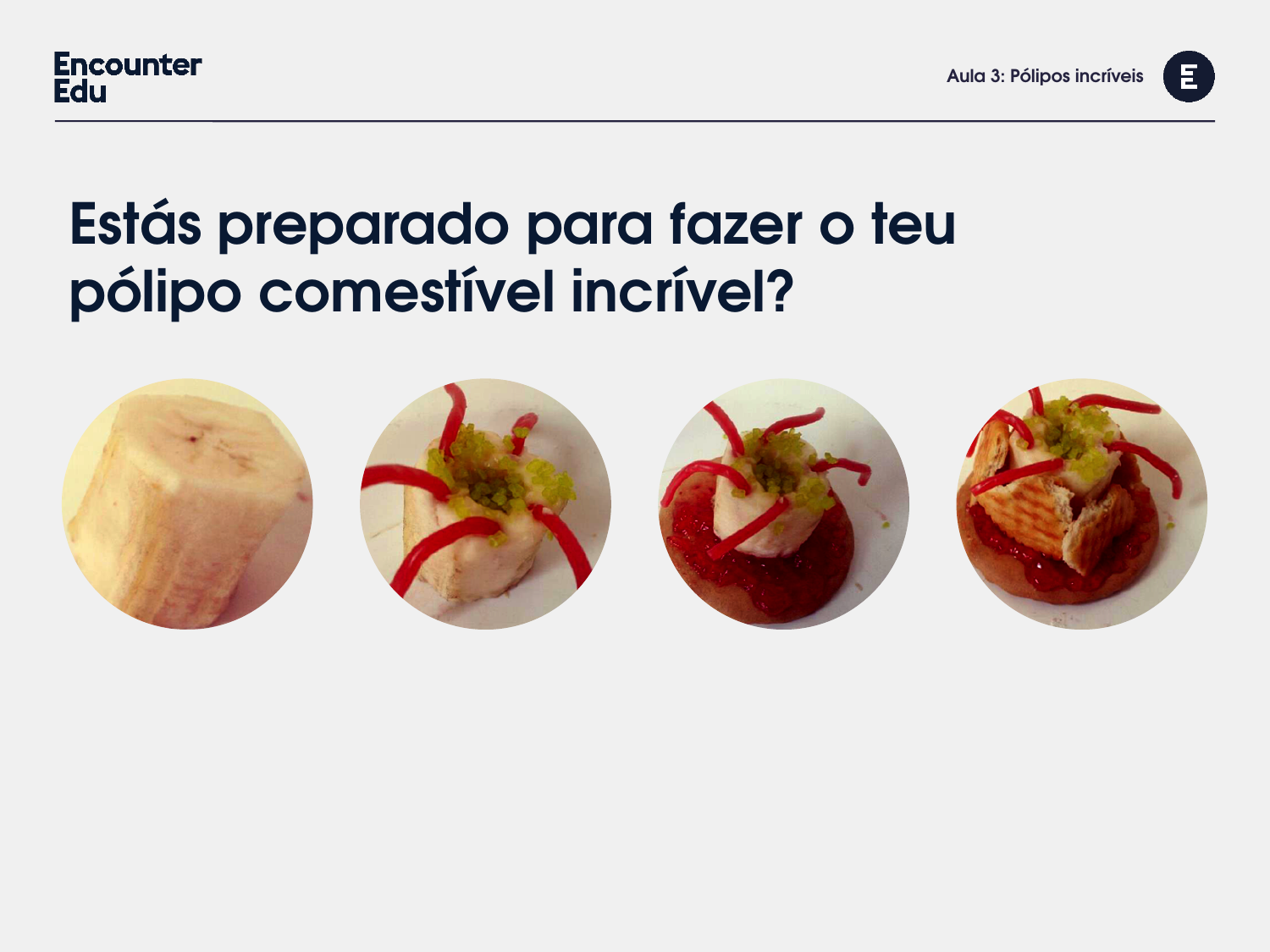

# Aula 3: Pólipos incríveis
Estás preparado para fazer o teu pólipo comestível incrível?